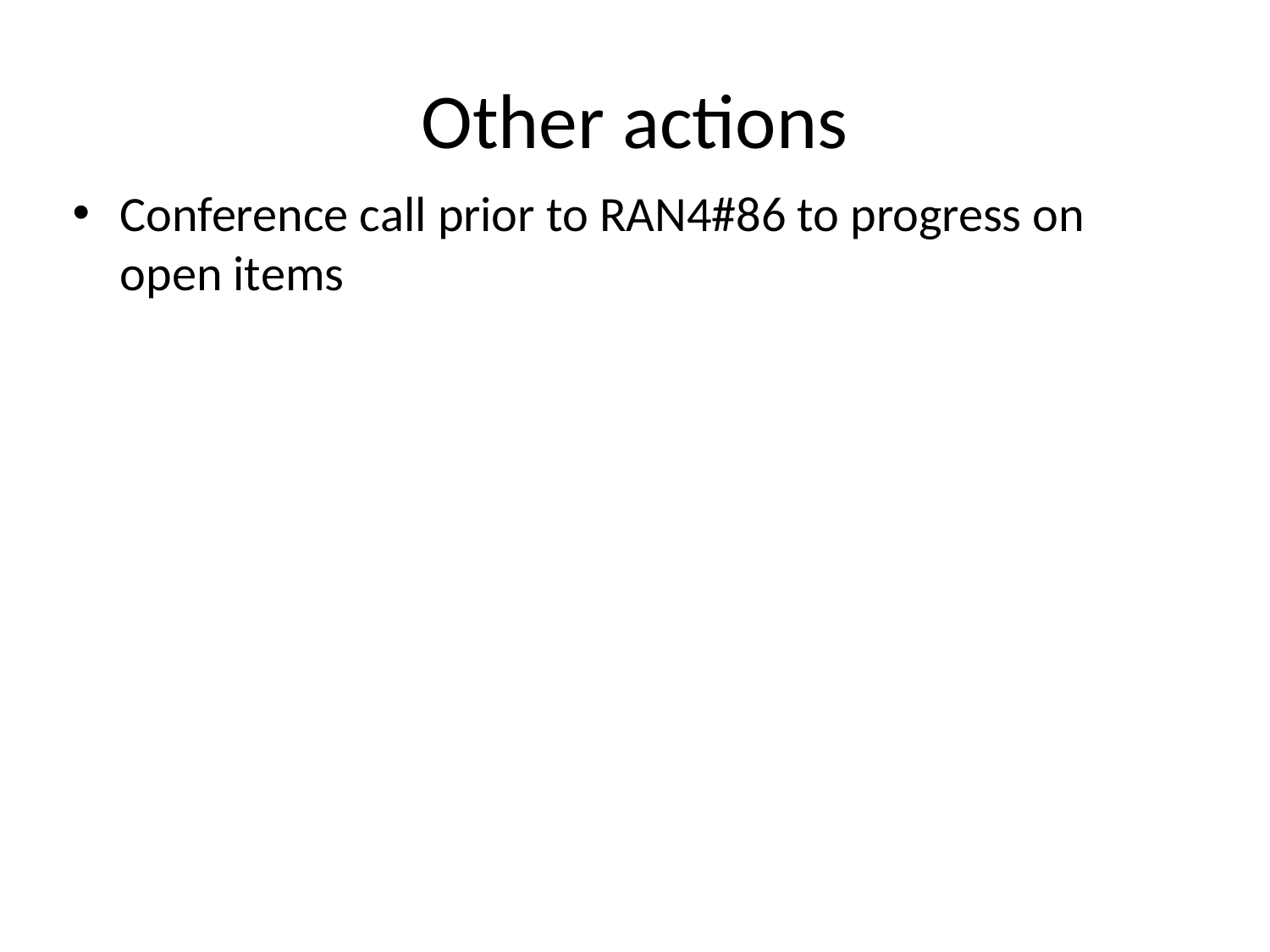

# Other actions
Conference call prior to RAN4#86 to progress on open items